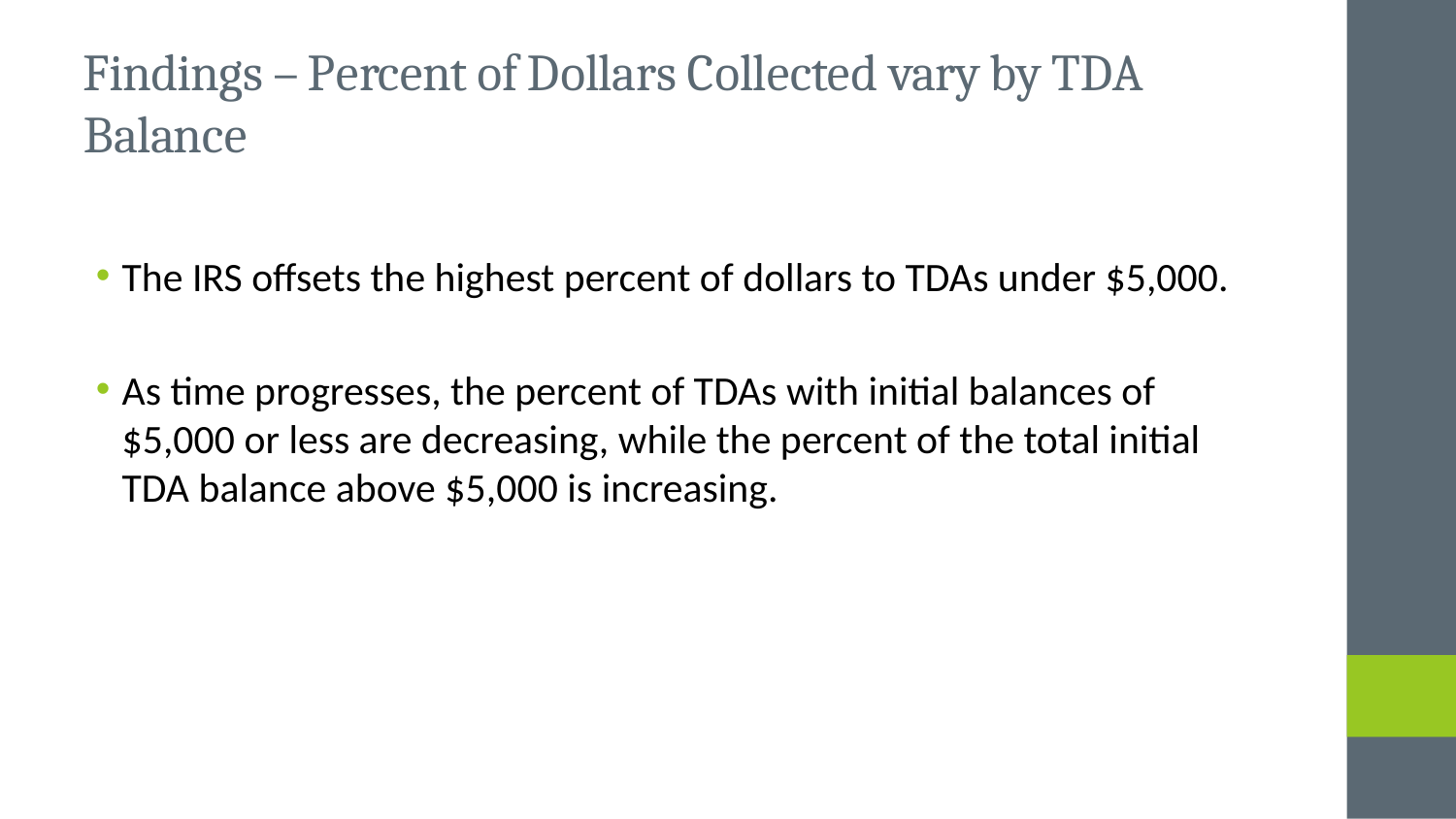

# Findings – Percent of Dollars Collected vary by TDA Balance
The IRS offsets the highest percent of dollars to TDAs under $5,000.

As time progresses, the percent of TDAs with initial balances of $5,000 or less are decreasing, while the percent of the total initial TDA balance above $5,000 is increasing.